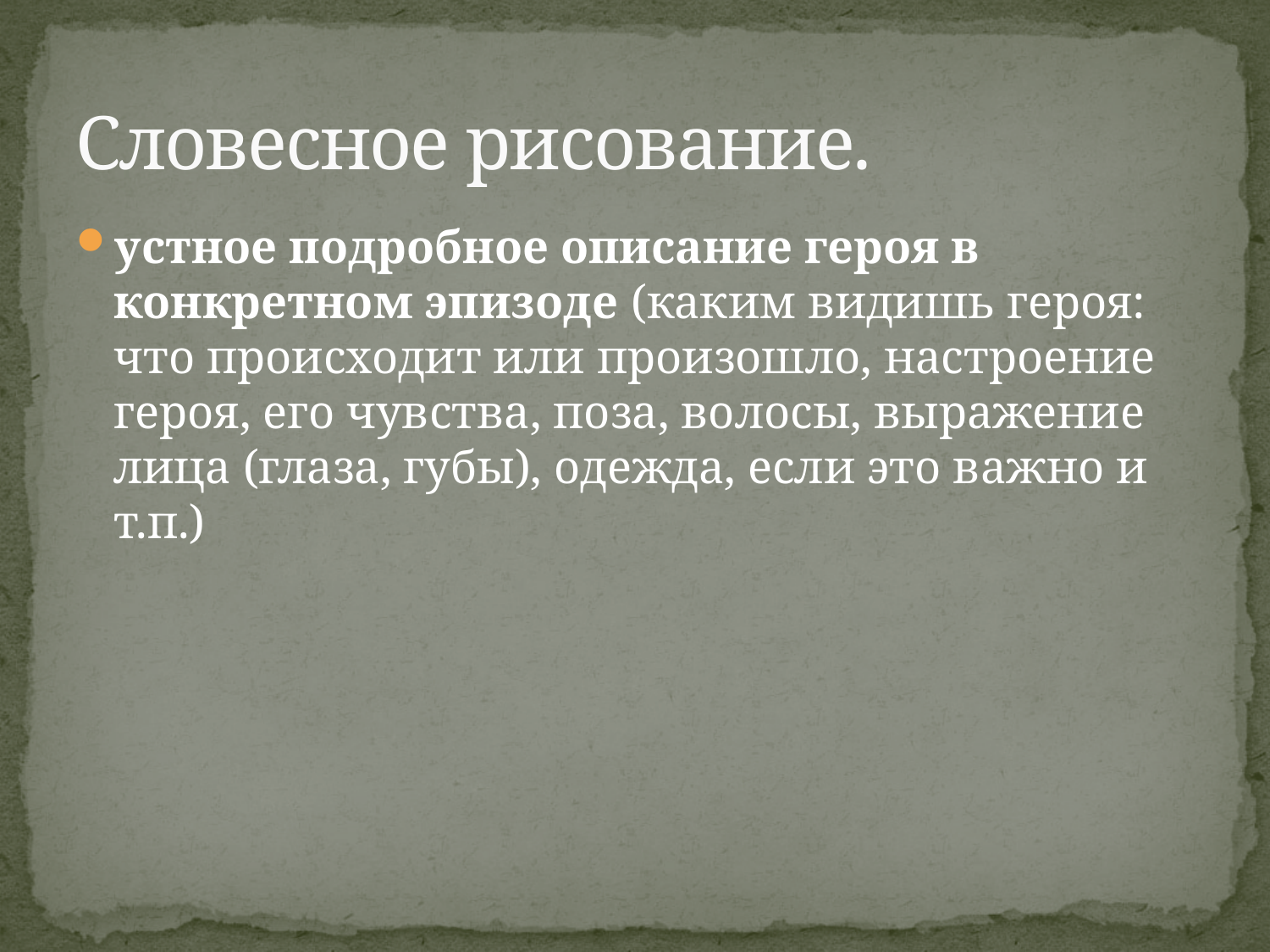

# Словесное рисование.
устное подробное описание героя в конкретном эпизоде (каким видишь героя: что происходит или произошло, настроение героя, его чувства, поза, волосы, выражение лица (глаза, губы), одежда, если это важно и т.п.)